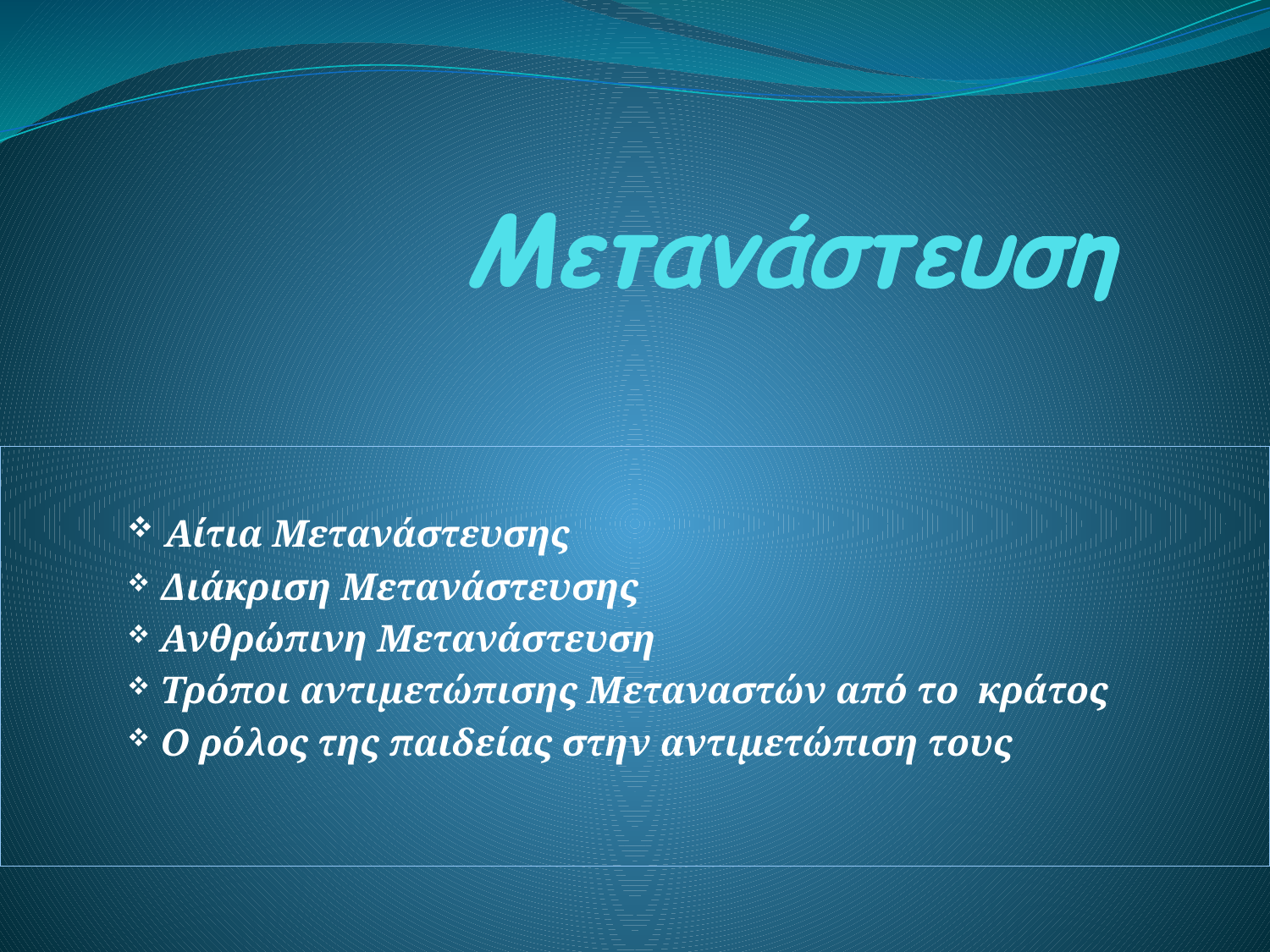

# Μετανάστευση

 Αίτια Μετανάστευσης
 Διάκριση Μετανάστευσης
 Ανθρώπινη Μετανάστευση
 Τρόποι αντιμετώπισης Μεταναστών από το  κράτος
 Ο ρόλος της παιδείας στην αντιμετώπιση τους